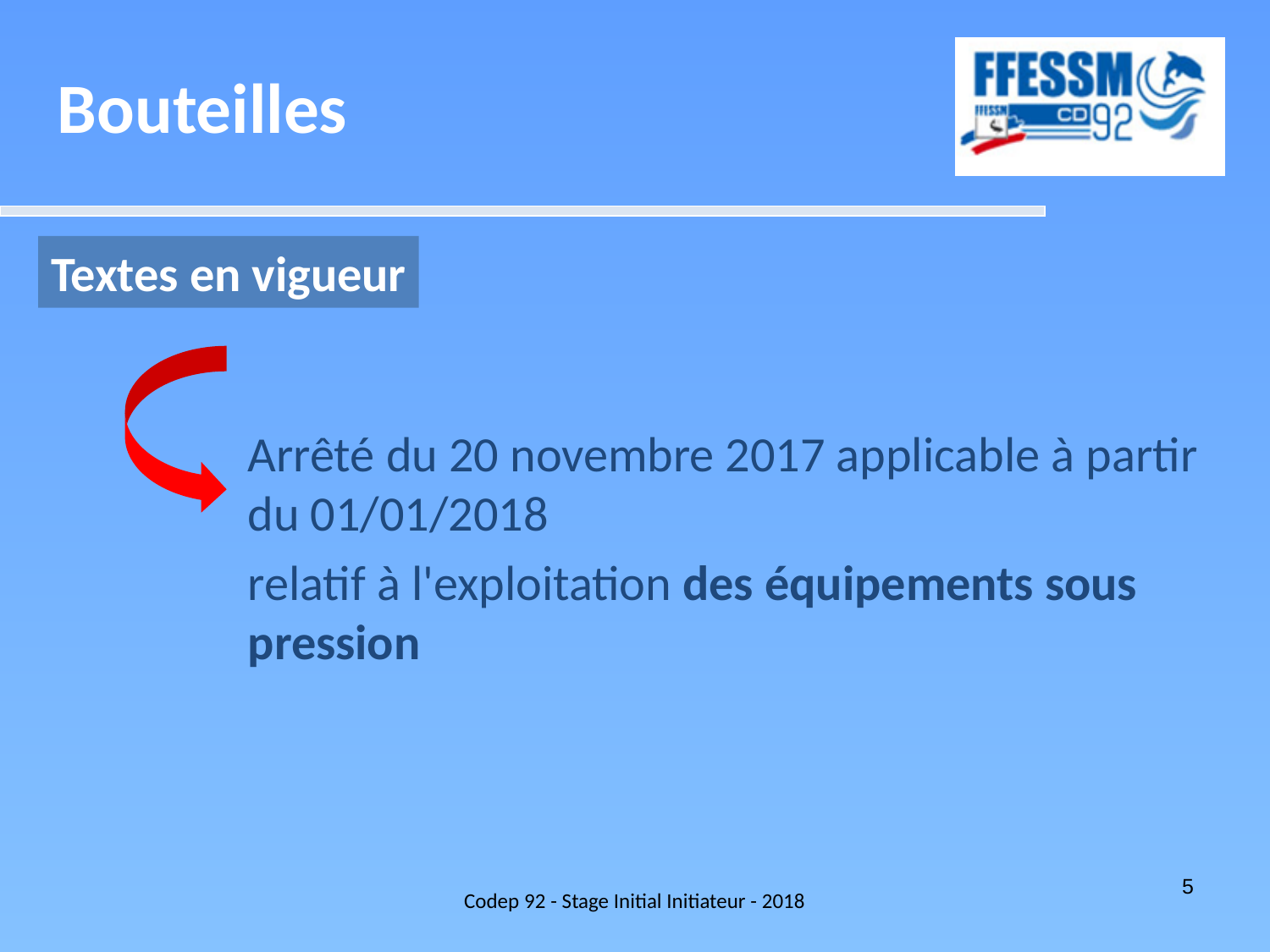

Bouteilles
Textes en vigueur

Arrêté du 20 novembre 2017 applicable à partir du 01/01/2018
relatif à l'exploitation des équipements sous pression

Codep 92 - Stage Initial Initiateur - 2018
5